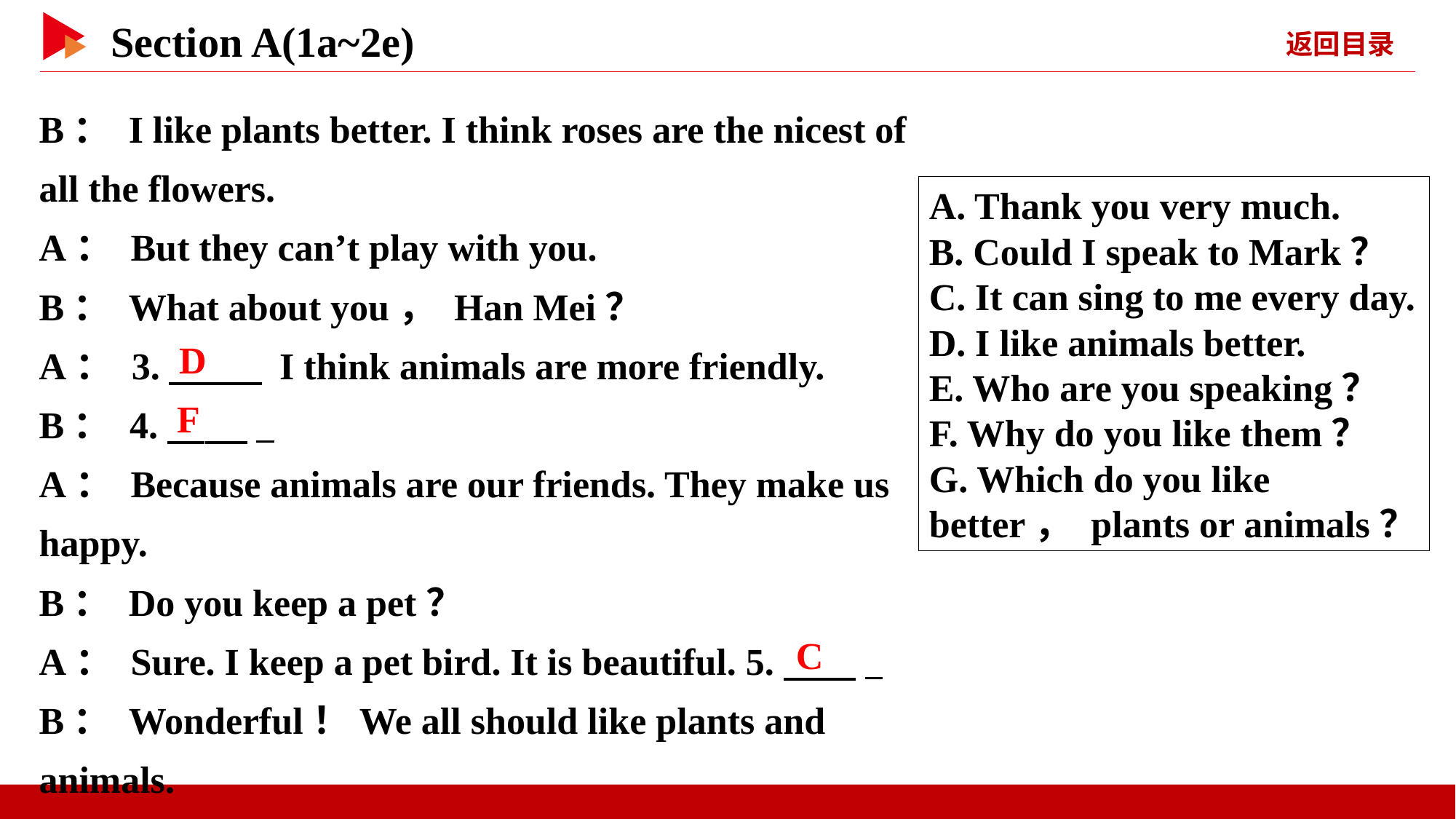

B： I like plants better. I think roses are the nicest of all the flowers.
A： But they can’t play with you.
B： What about you， Han Mei？
A： 3.　  　 I think animals are more friendly.
B： 4.　     _
A： Because animals are our friends. They make us happy.
B： Do you keep a pet？
A： Sure. I keep a pet bird. It is beautiful. 5.　    _
B： Wonderful！We all should like plants and animals.
A. Thank you very much.
B. Could I speak to Mark？
C. It can sing to me every day.
D. I like animals better.
E. Who are you speaking？
F. Why do you like them？
G. Which do you like better， plants or animals？
D
F
C